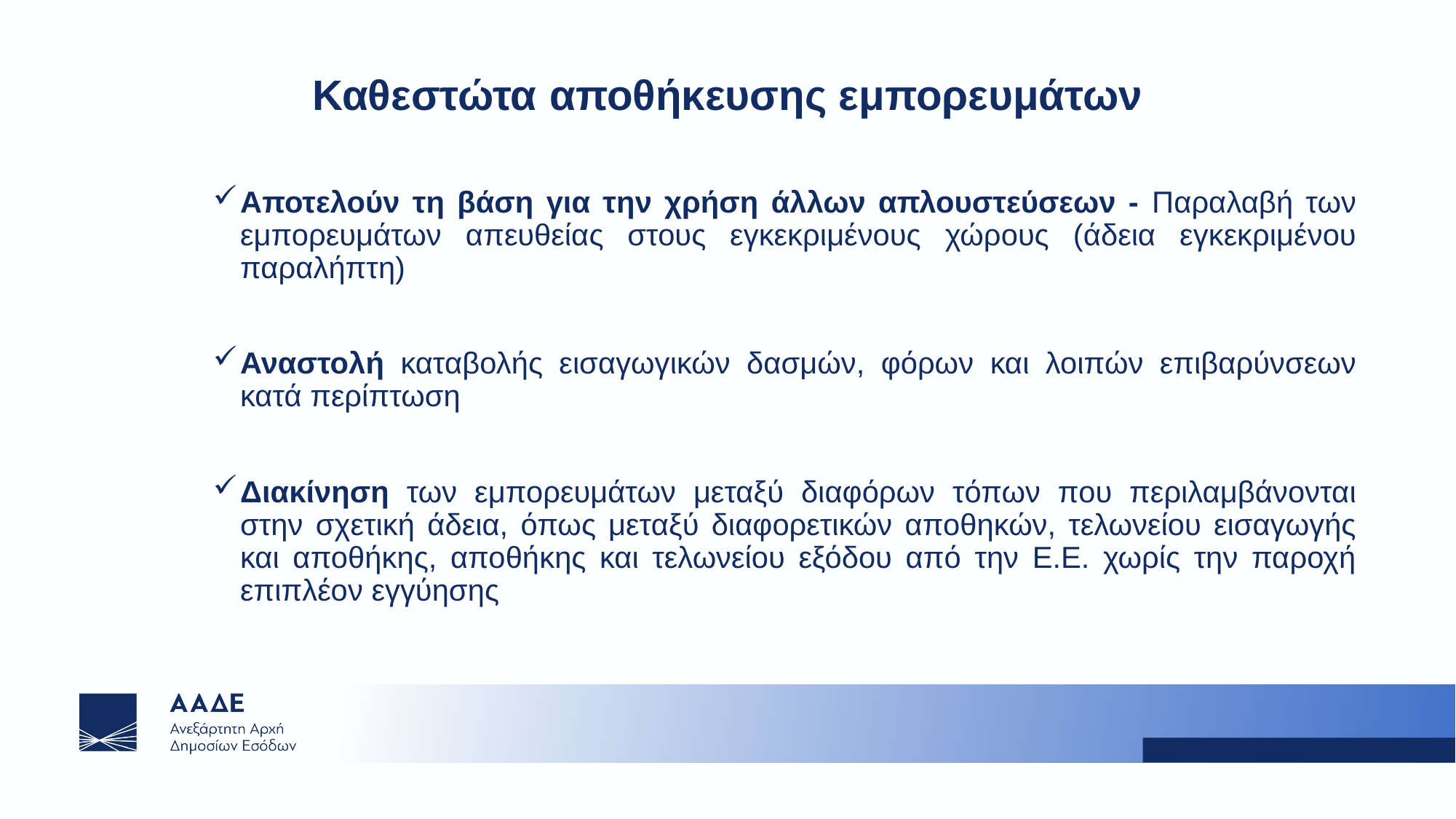

# Καθεστώτα αποθήκευσης εμπορευμάτων
Αποτελούν τη βάση για την χρήση άλλων απλουστεύσεων - Παραλαβή των εμπορευμάτων απευθείας στους εγκεκριμένους χώρους (άδεια εγκεκριμένου παραλήπτη)

Αναστολή καταβολής εισαγωγικών δασμών, φόρων και λοιπών επιβαρύνσεων κατά περίπτωση

Διακίνηση των εμπορευμάτων μεταξύ διαφόρων τόπων που περιλαμβάνονται στην σχετική άδεια, όπως μεταξύ διαφορετικών αποθηκών, τελωνείου εισαγωγής και αποθήκης, αποθήκης και τελωνείου εξόδου από την Ε.Ε. χωρίς την παροχή επιπλέον εγγύησης